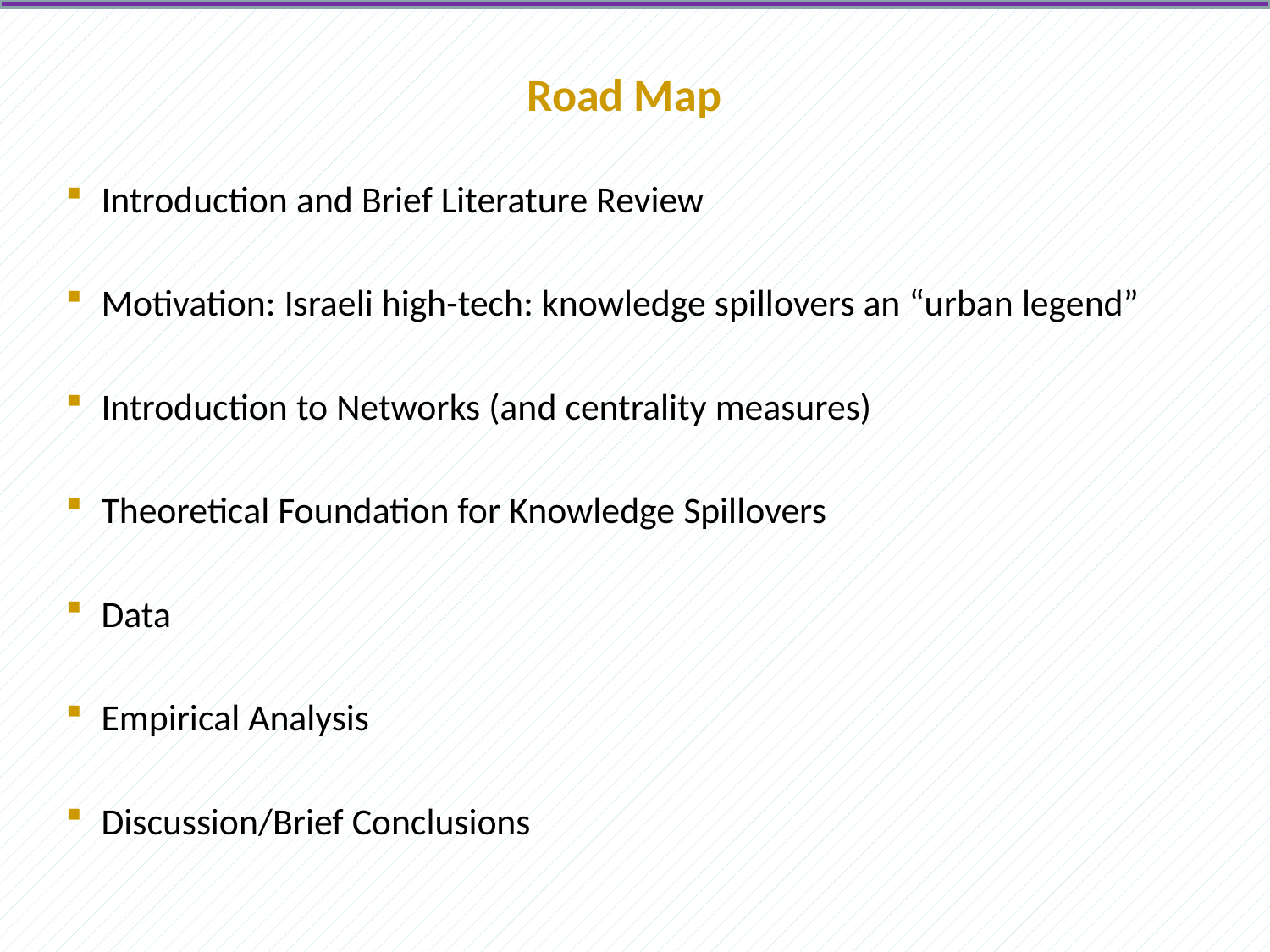

# Road Map
Introduction and Brief Literature Review

Motivation: Israeli high-tech: knowledge spillovers an “urban legend”

Introduction to Networks (and centrality measures)

Theoretical Foundation for Knowledge Spillovers

Data

Empirical Analysis

Discussion/Brief Conclusions